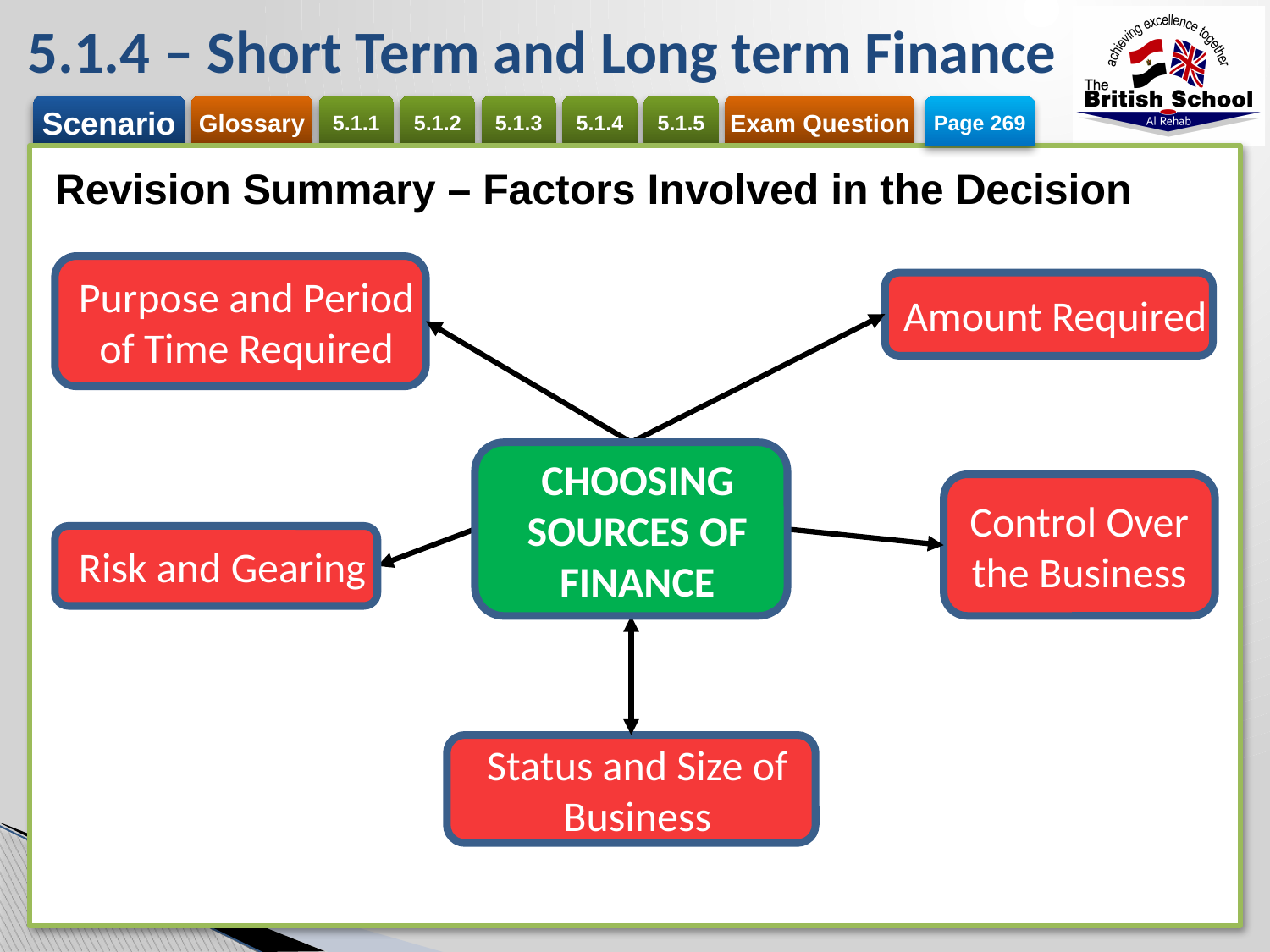

# 5.1.4 – Short Term and Long term Finance
Page 269
Revision Summary – Factors Involved in the Decision
Purpose and Period of Time Required
Amount Required
CHOOSING SOURCES OF FINANCE
Control Over the Business
Risk and Gearing
Status and Size of Business